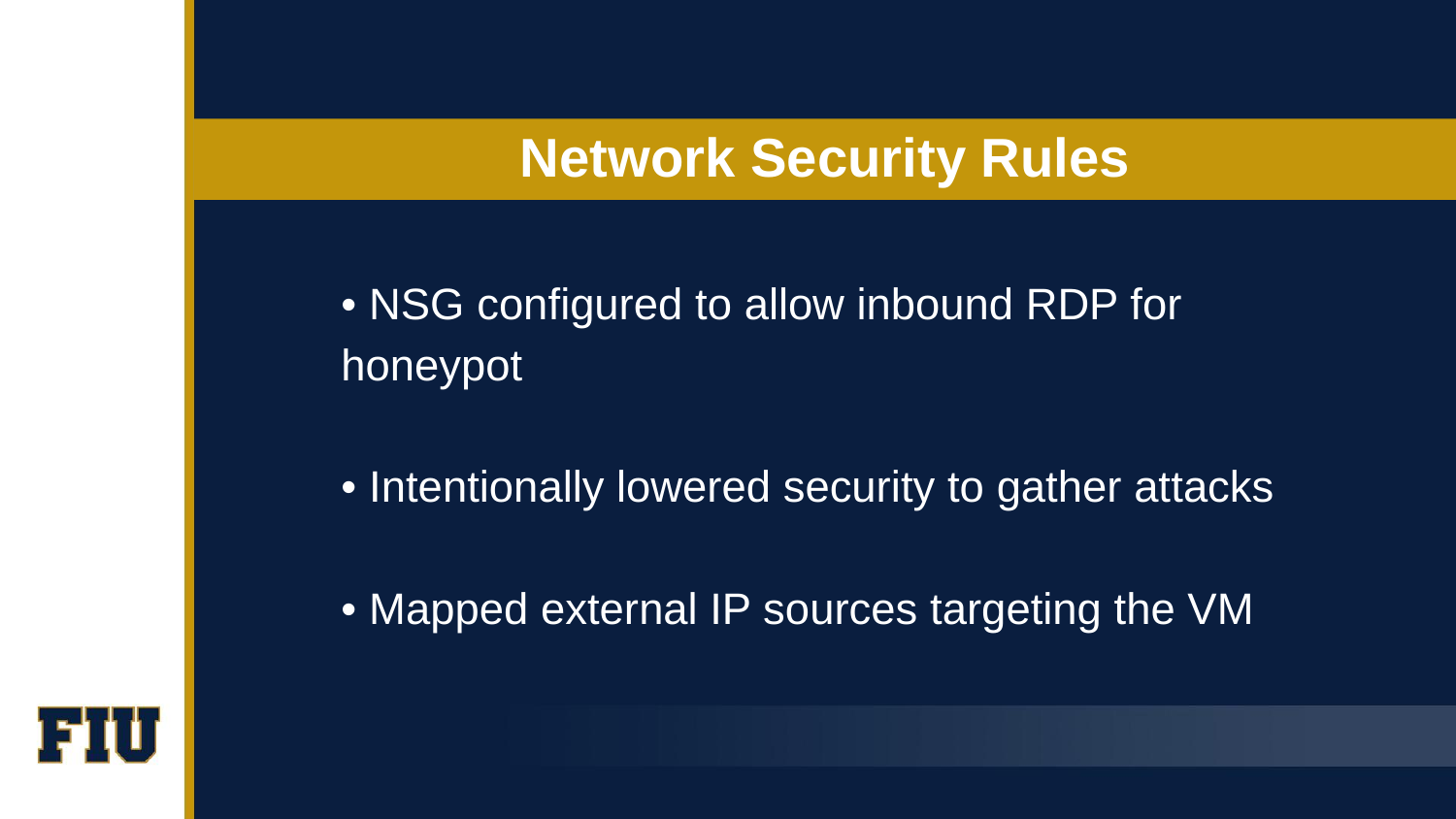

# Network Security Rules

• NSG configured to allow inbound RDP for honeypot

• Intentionally lowered security to gather attacks

• Mapped external IP sources targeting the VM